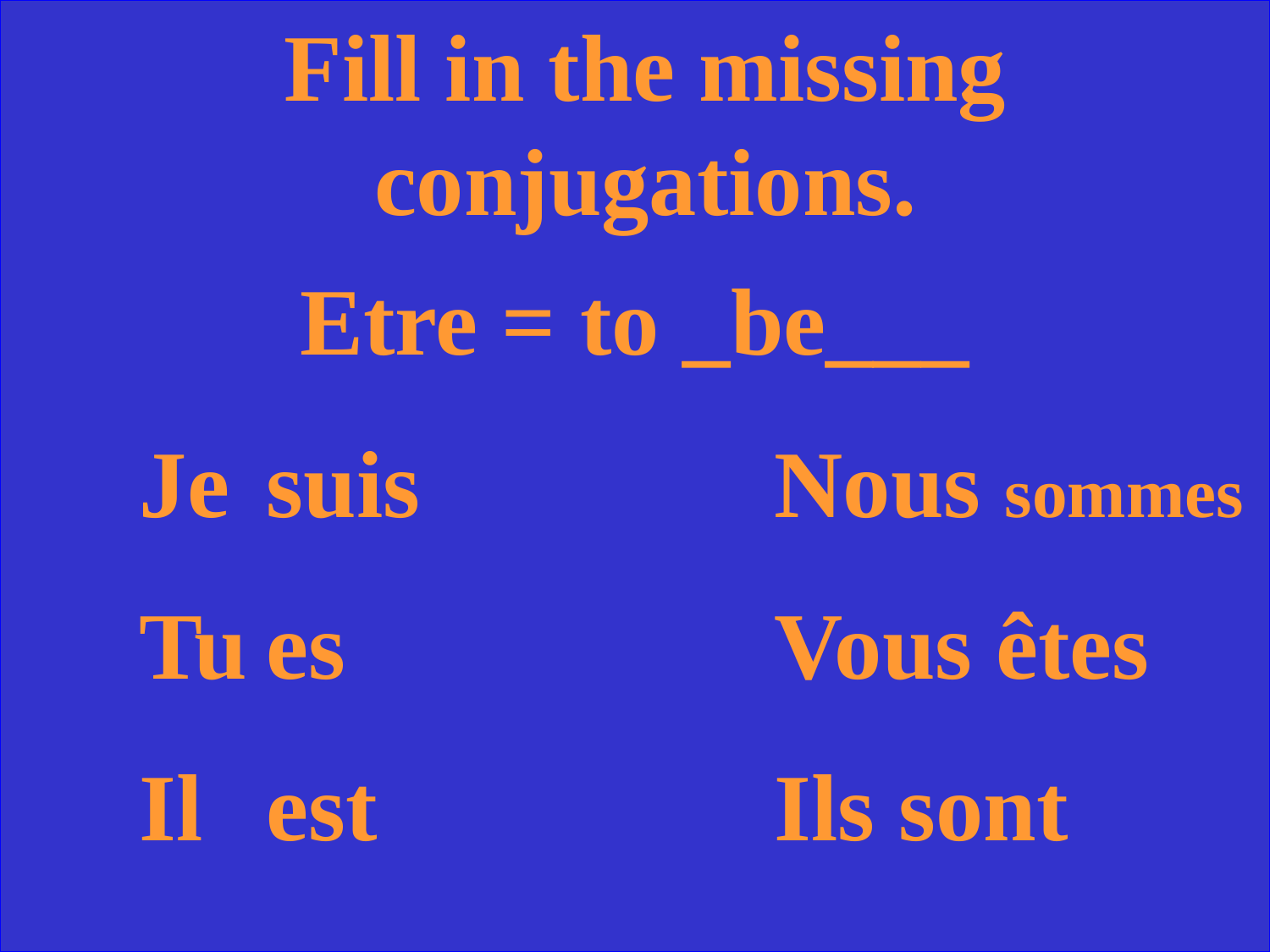

Fill in the missing conjugations.
Etre = to _be___
Je	suis			Nous sommes
Tu	es				Vous êtes
Il	est				Ils sont